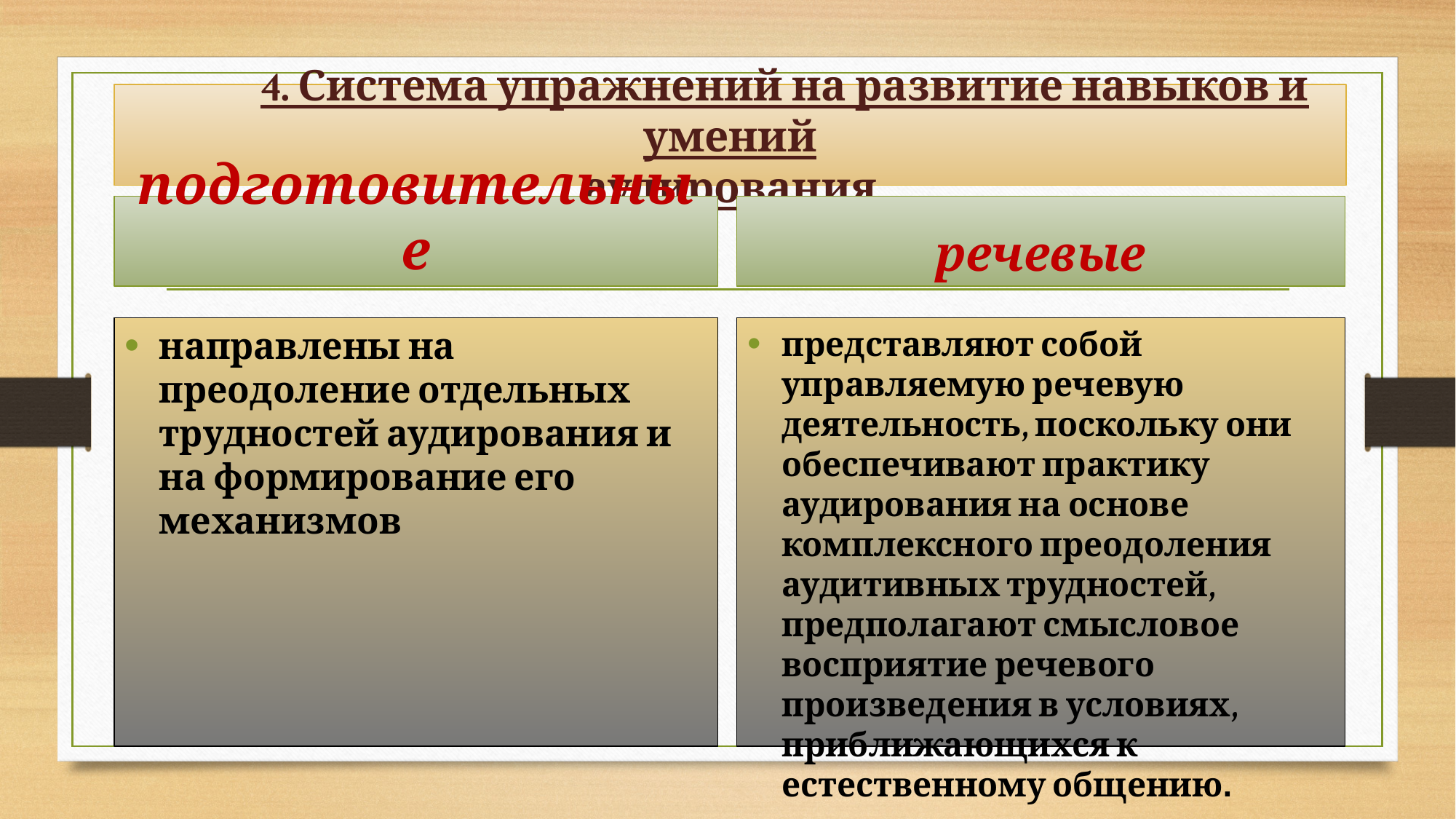

# 4. Система упражнений на развитие навыков и умений аудирования
подготовительные
речевые
направлены на преодоление отдельных трудностей аудирования и на формирование его механизмов
представляют собой управляемую речевую деятельность, поскольку они обеспечивают практику аудирования на основе комплексного преодоления аудитивных трудностей, предполагают смысловое восприятие речевого произведения в условиях, приближающихся к естественному общению.